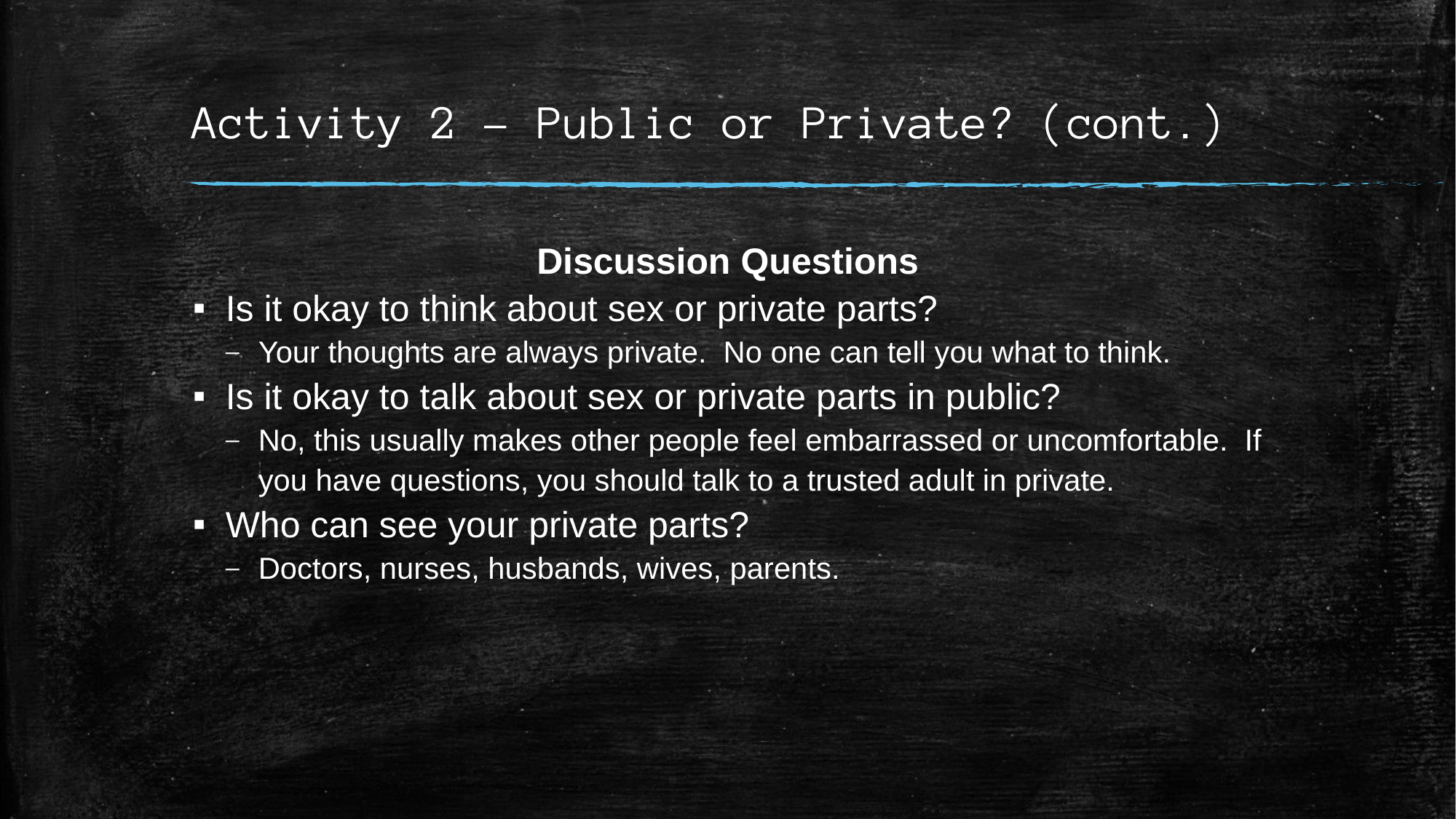

# Activity 2 – Public or Private? (cont.)
Discussion Questions
Is it okay to think about sex or private parts?
Your thoughts are always private.  No one can tell you what to think.
Is it okay to talk about sex or private parts in public?
No, this usually makes other people feel embarrassed or uncomfortable.  If you have questions, you should talk to a trusted adult in private.
Who can see your private parts?
Doctors, nurses, husbands, wives, parents.